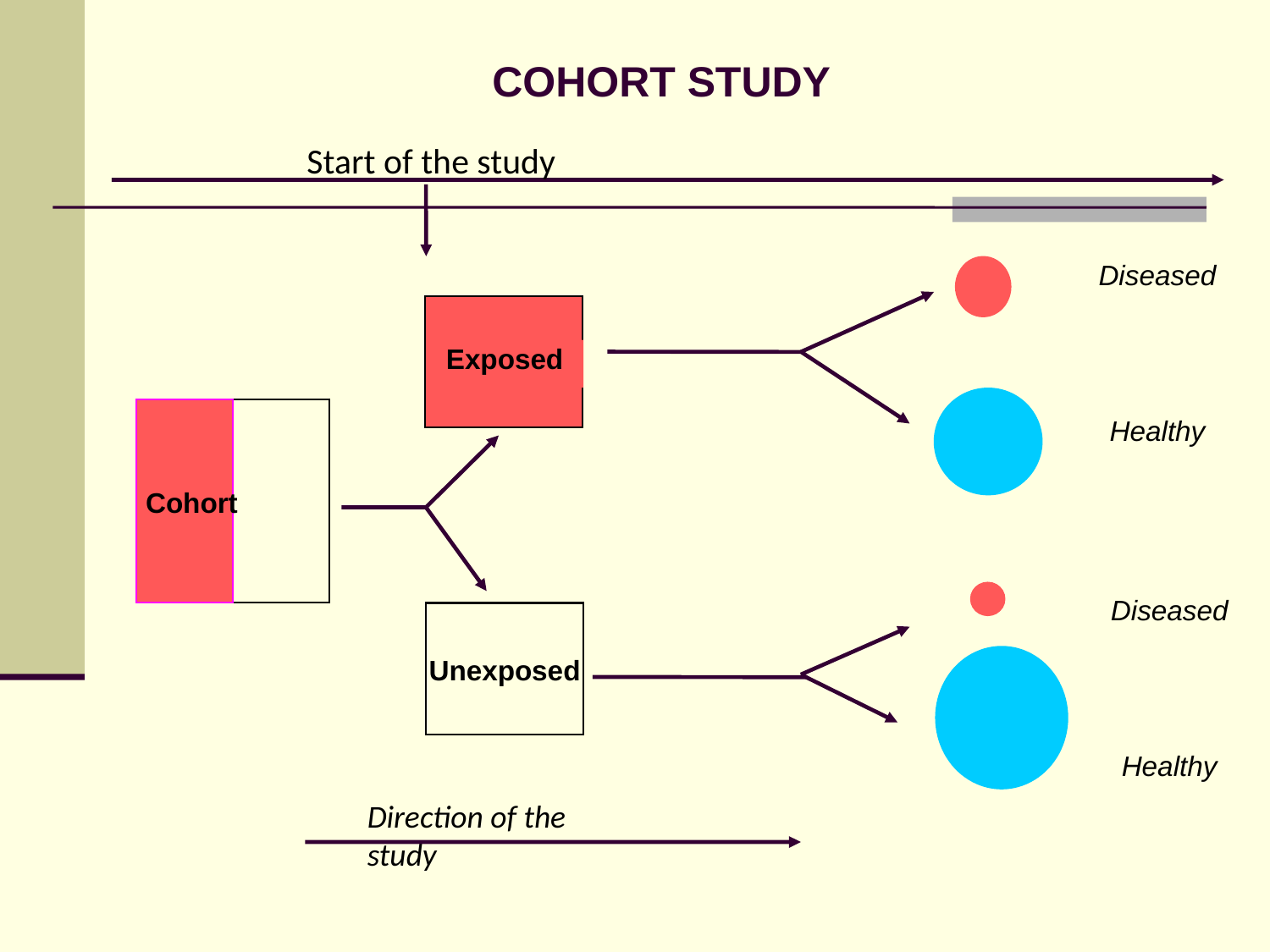

COHORT STUDY
Start of the study

Diseased

Exposed

Healthy

 Cohort

Diseased

Unexposed

Healthy
Direction of the study